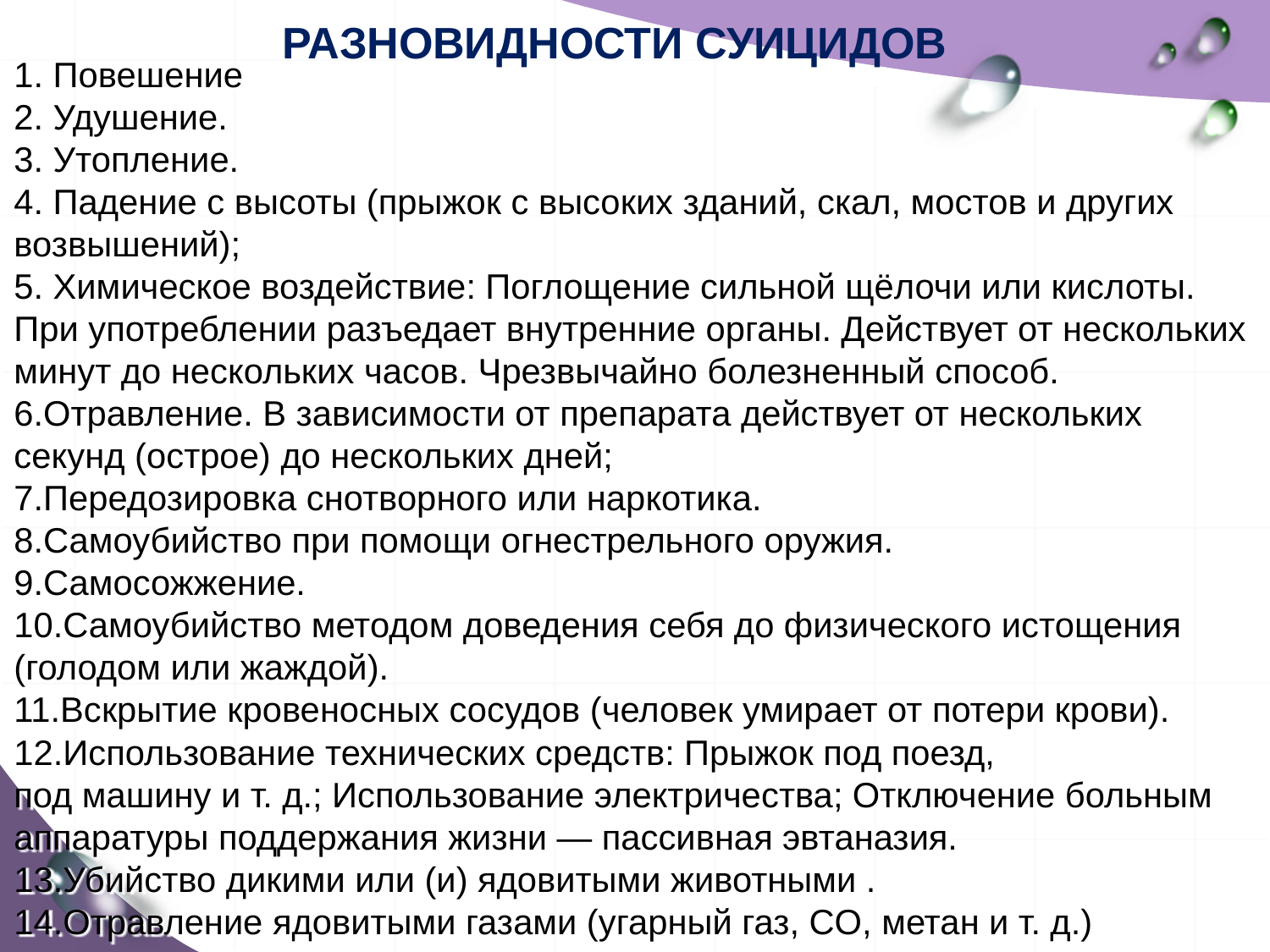

Разновидности суицидов

# 1. Повешение 2. Удушение. 3. Утопление. 4. Падение с высоты (прыжок с высоких зданий, скал, мостов и других возвышений); 5. Химическое воздействие: Поглощение сильной щёлочи или кислоты. При употреблении разъедает внутренние органы. Действует от нескольких минут до нескольких часов. Чрезвычайно болезненный способ. 6.Отравление. В зависимости от препарата действует от нескольких секунд (острое) до нескольких дней; 7.Передозировка снотворного или наркотика. 8.Самоубийство при помощи огнестрельного оружия.  9.Самосожжение. 10.Самоубийство методом доведения себя до физического истощения (голодом или жаждой). 11.Вскрытие кровеносных сосудов (человек умирает от потери крови). 12.Использование технических средств: Прыжок под поезд, под машину и т. д.; Использование электричества; Отключение больным аппаратуры поддержания жизни — пассивная эвтаназия. 13.Убийство дикими или (и) ядовитыми животными . 14.Отравление ядовитыми газами (угарный газ, CO, метан и т. д.)